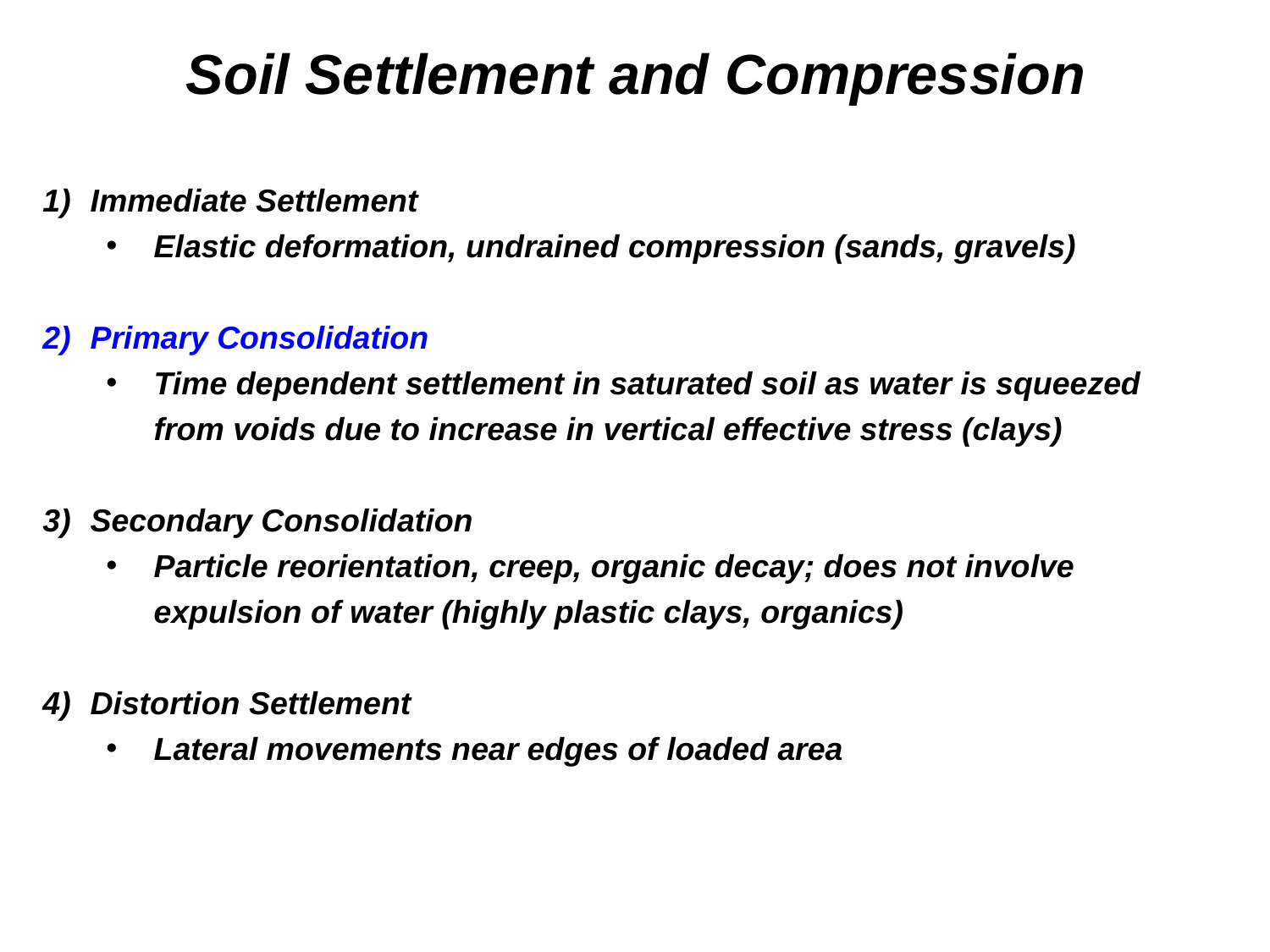

# Soil Settlement and Compression

Immediate Settlement
Elastic deformation, undrained compression (sands, gravels)

Primary Consolidation
Time dependent settlement in saturated soil as water is squeezed from voids due to increase in vertical effective stress (clays)

Secondary Consolidation
Particle reorientation, creep, organic decay; does not involve expulsion of water (highly plastic clays, organics)

Distortion Settlement
Lateral movements near edges of loaded area